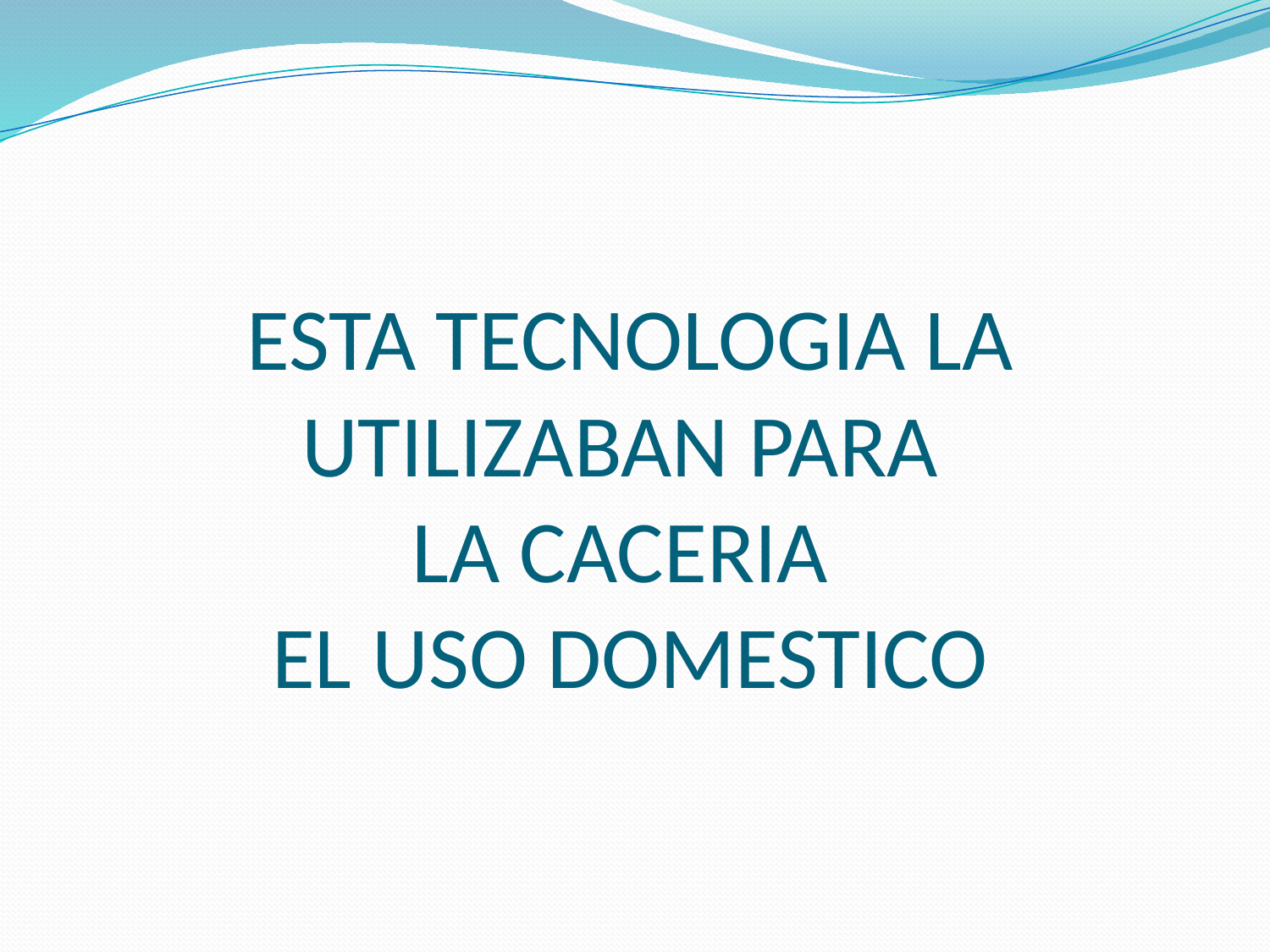

# ESTA TECNOLOGIA LA UTILIZABAN PARA LA CACERIA EL USO DOMESTICO